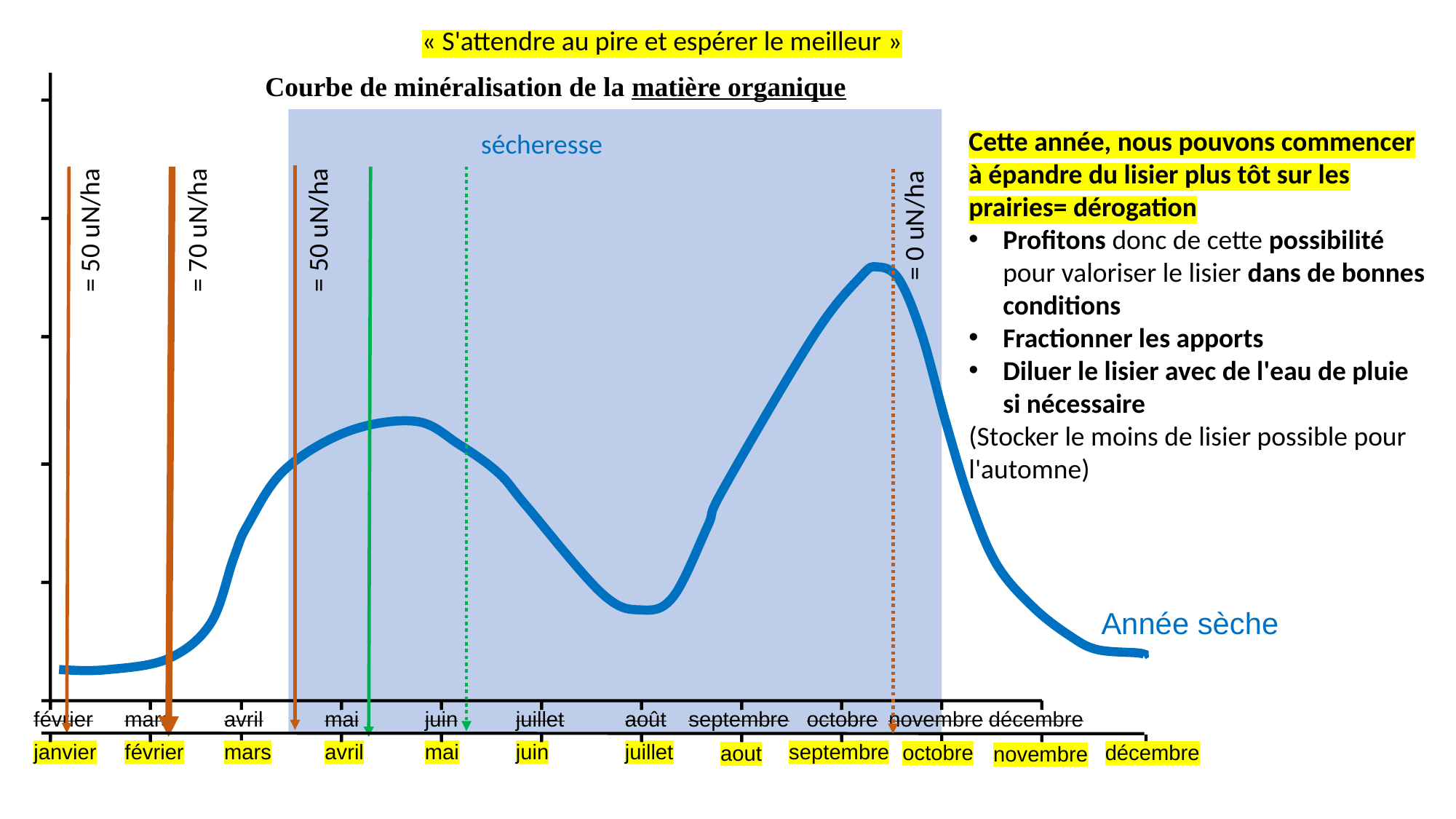

« S'attendre au pire et espérer le meilleur »
Courbe de minéralisation de la matière organique

Cette année, nous pouvons commencer à épandre du lisier plus tôt sur les prairies= dérogation
Profitons donc de cette possibilité pour valoriser le lisier dans de bonnes conditions
Fractionner les apports
Diluer le lisier avec de l'eau de pluie si nécessaire
(Stocker le moins de lisier possible pour l'automne)

sécheresse
 = 50 uN/ha
 = 70 uN/ha
 = 50 uN/ha
 = 0 uN/ha

Année sèche
février

mars

avril

mai

juin

juillet

août

septembre

octobre

novembre

décembre

janvier

février

mars

avril

mai

juin

juillet

septembre

octobre
décembre
aout

novembre